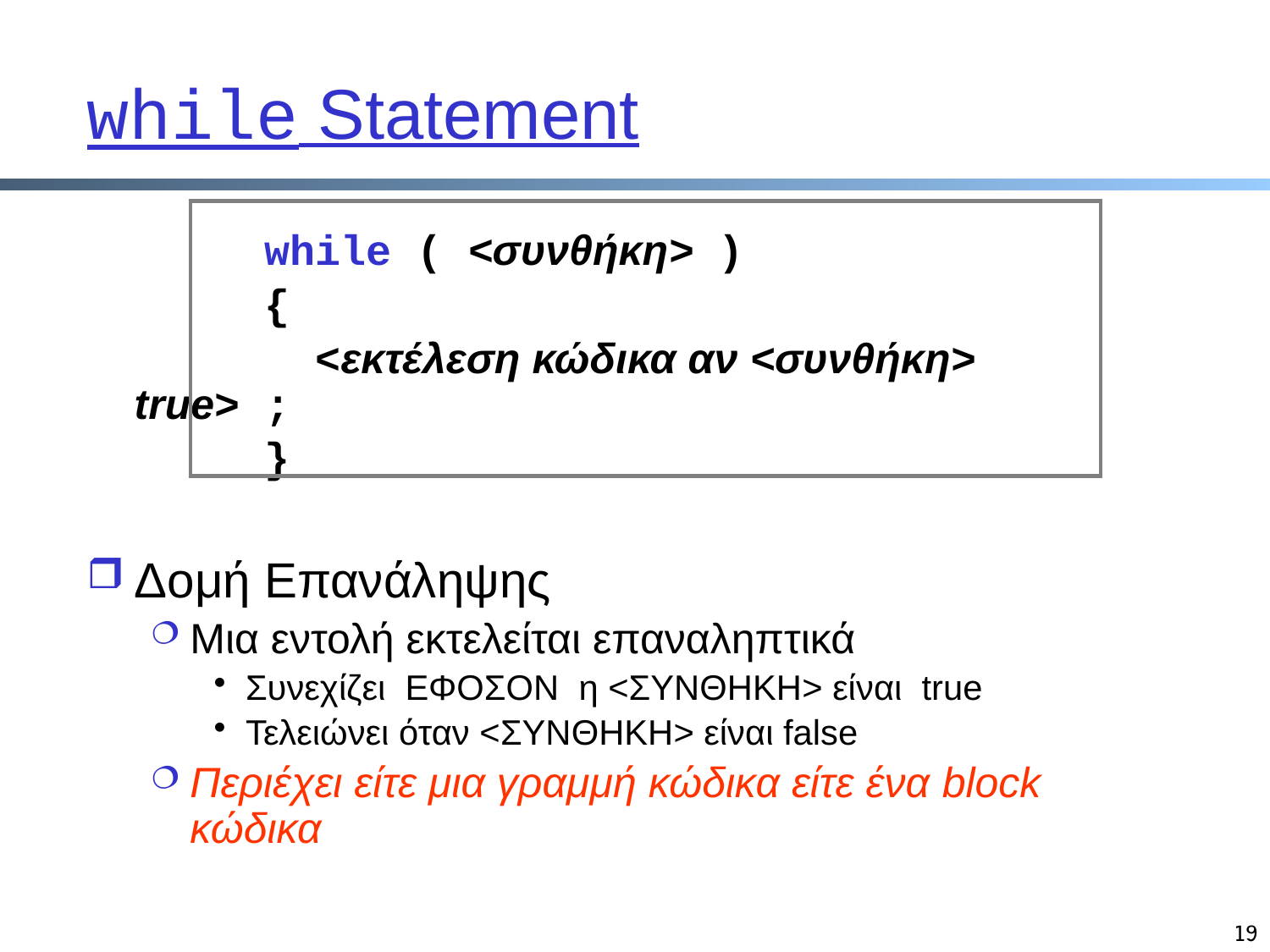

# while Statement

       while ( <συνθήκη> )
       {
         <εκτέλεση κώδικα αν <συνθήκη> true> ;
       }

Δομή Επανάληψης
Μια εντολή εκτελείται επαναληπτικά
Συνεχίζει  ΕΦΟΣΟΝ  η <ΣΥΝΘΗΚΗ> είναι  true
Τελειώνει όταν <ΣΥΝΘΗΚΗ> είναι false
Περιέχει είτε μια γραμμή κώδικα είτε ένα block κώδικα
19